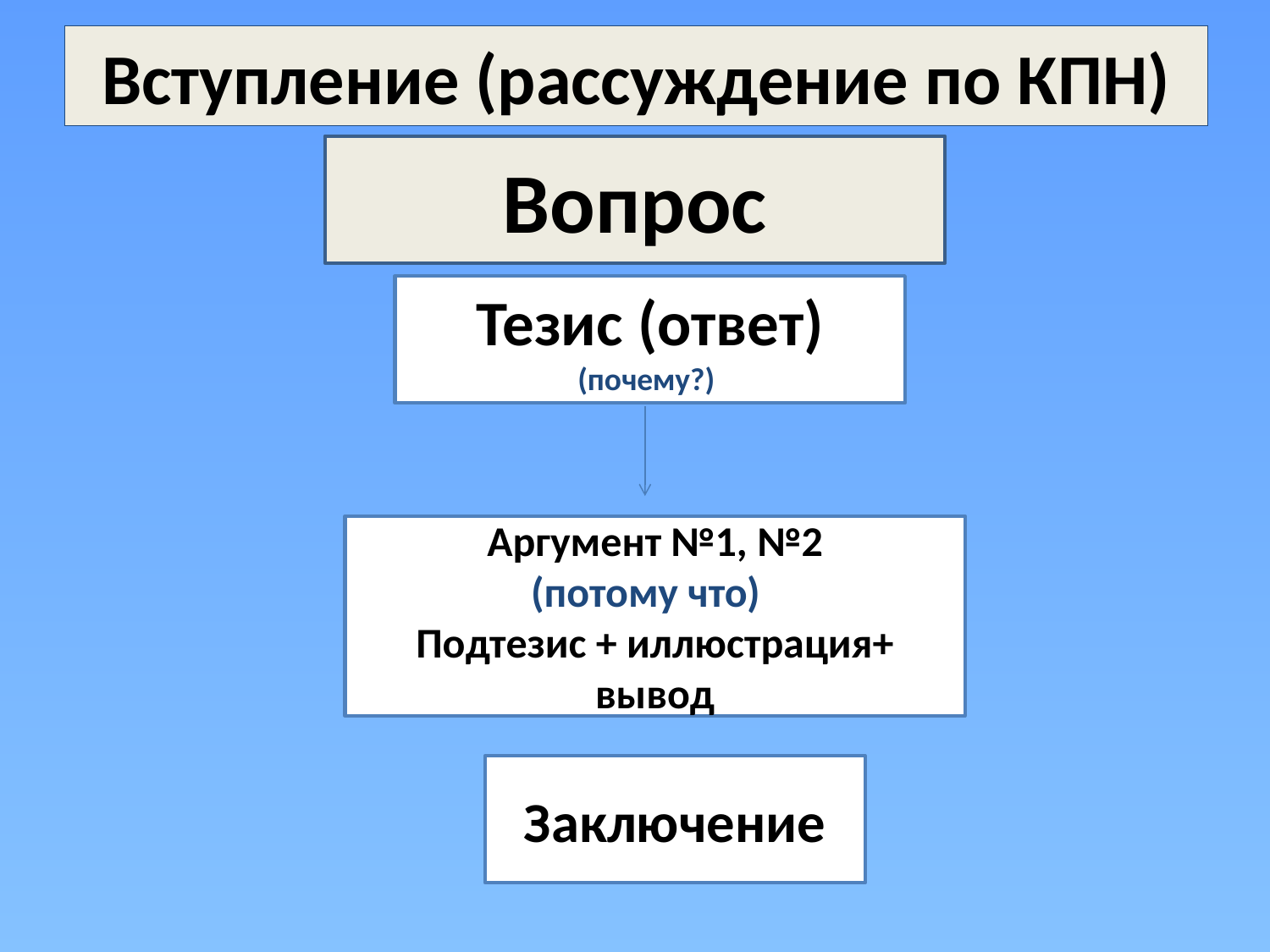

# Вступление (рассуждение по КПН)

Вопрос
Тезис (ответ)
(почему?)
Аргумент №1, №2
(потому что)
Подтезис + иллюстрация+ вывод
Заключение